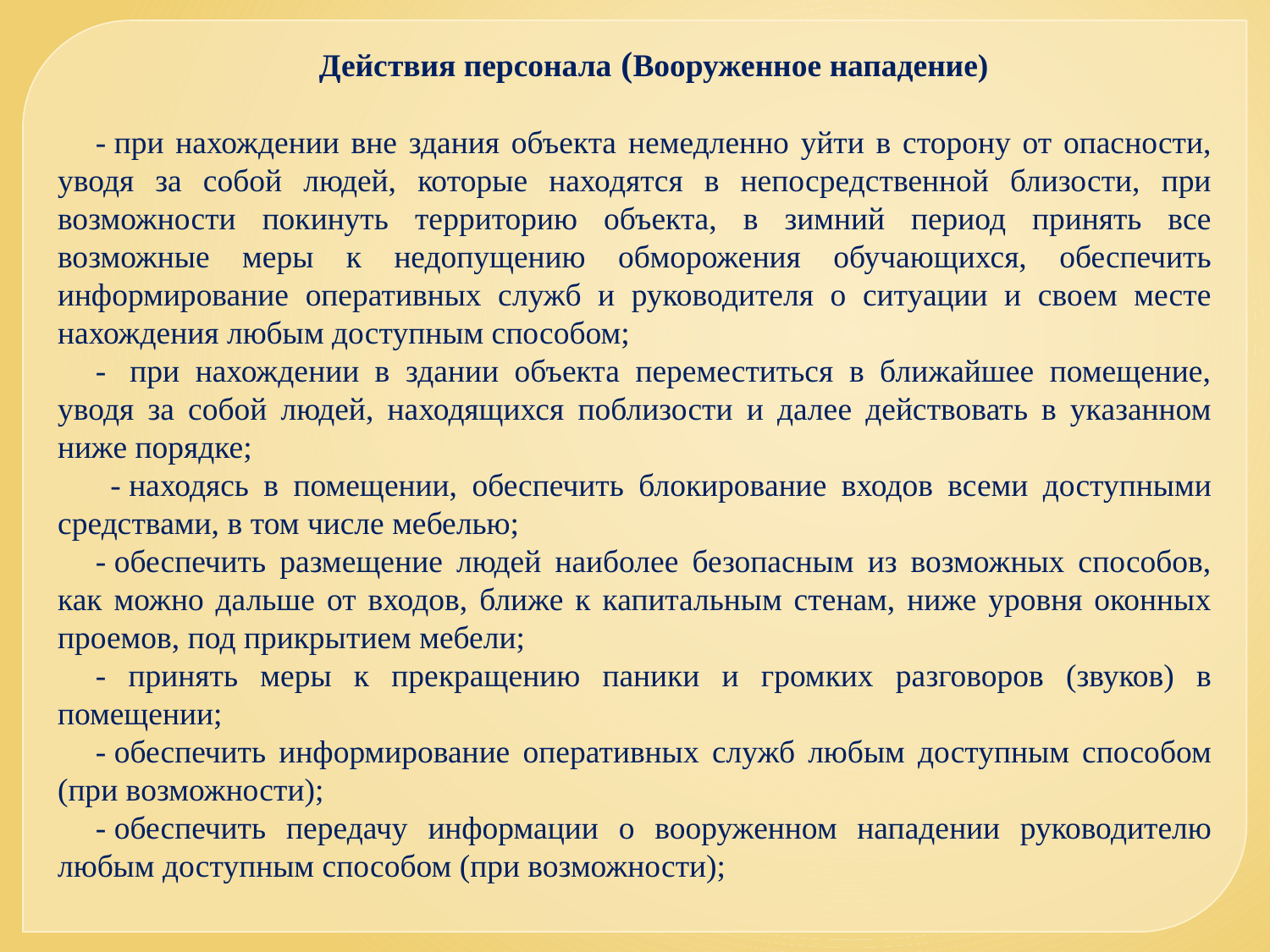

Действия персонала (Вооруженное нападение)

- при нахождении вне здания объекта немедленно уйти в сторону от опасности, уводя за собой людей, которые находятся в непосредственной близости, при возможности покинуть территорию объекта, в зимний период принять все возможные меры к недопущению обморожения обучающихся, обеспечить информирование оперативных служб и руководителя о ситуации и своем месте нахождения любым доступным способом;
-  при нахождении в здании объекта переместиться в ближайшее помещение, уводя за собой людей, находящихся поблизости и далее действовать в указанном ниже порядке;
 - находясь в помещении, обеспечить блокирование входов всеми доступными средствами, в том числе мебелью;
- обеспечить размещение людей наиболее безопасным из возможных способов, как можно дальше от входов, ближе к капитальным стенам, ниже уровня оконных проемов, под прикрытием мебели;
- принять меры к прекращению паники и громких разговоров (звуков) в помещении;
- обеспечить информирование оперативных служб любым доступным способом (при возможности);
- обеспечить передачу информации о вооруженном нападении руководителю любым доступным способом (при возможности);